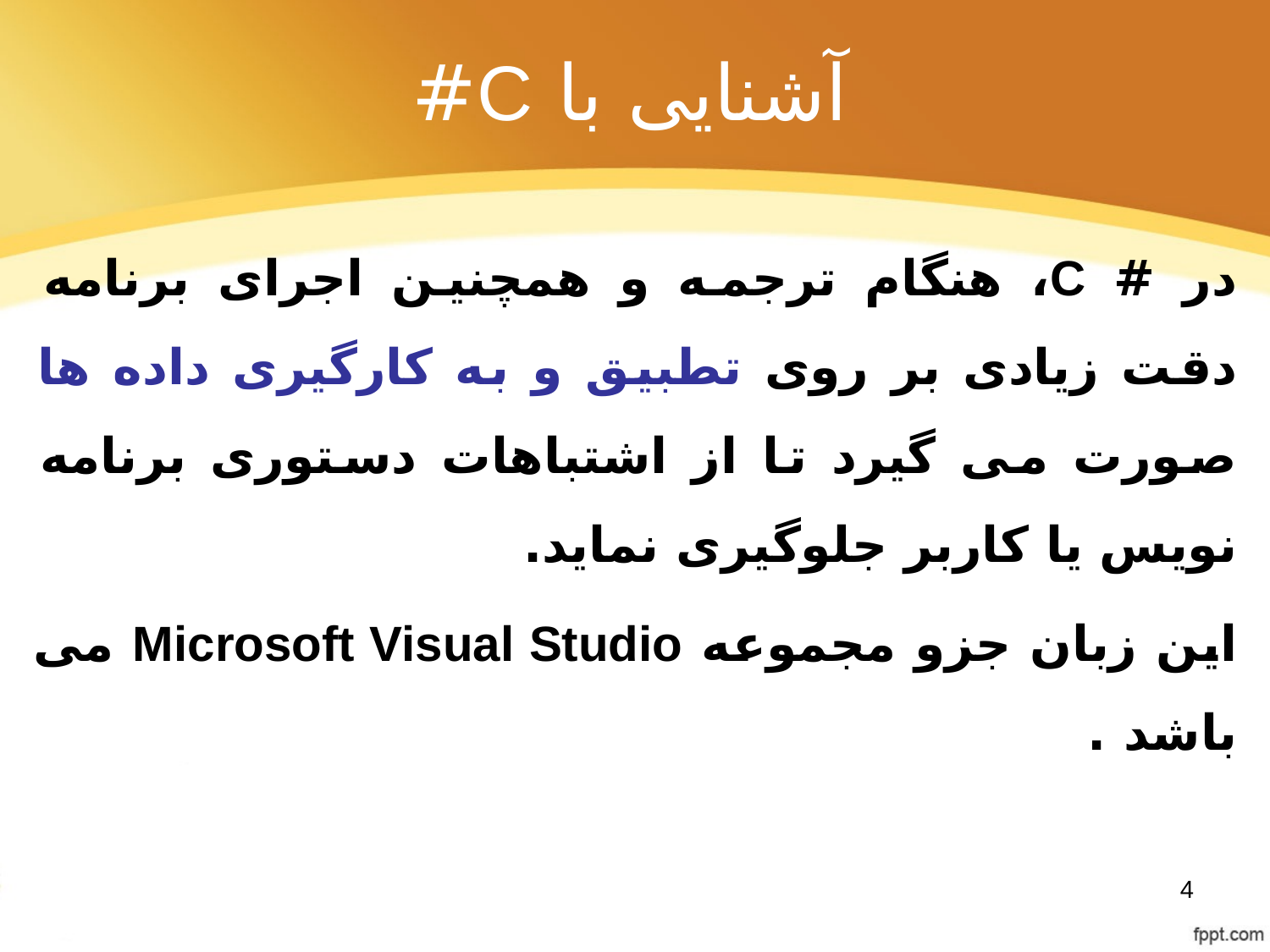

# آشنایی با C#
در # C، هنگام ترجمه و همچنین اجرای برنامه دقت زیادی بر روی تطبیق و به کارگیری داده ها صورت می گیرد تا از اشتباهات دستوری برنامه نویس یا کاربر جلوگیری نماید.
این زبان جزو مجموعه Microsoft Visual Studio می باشد .
4